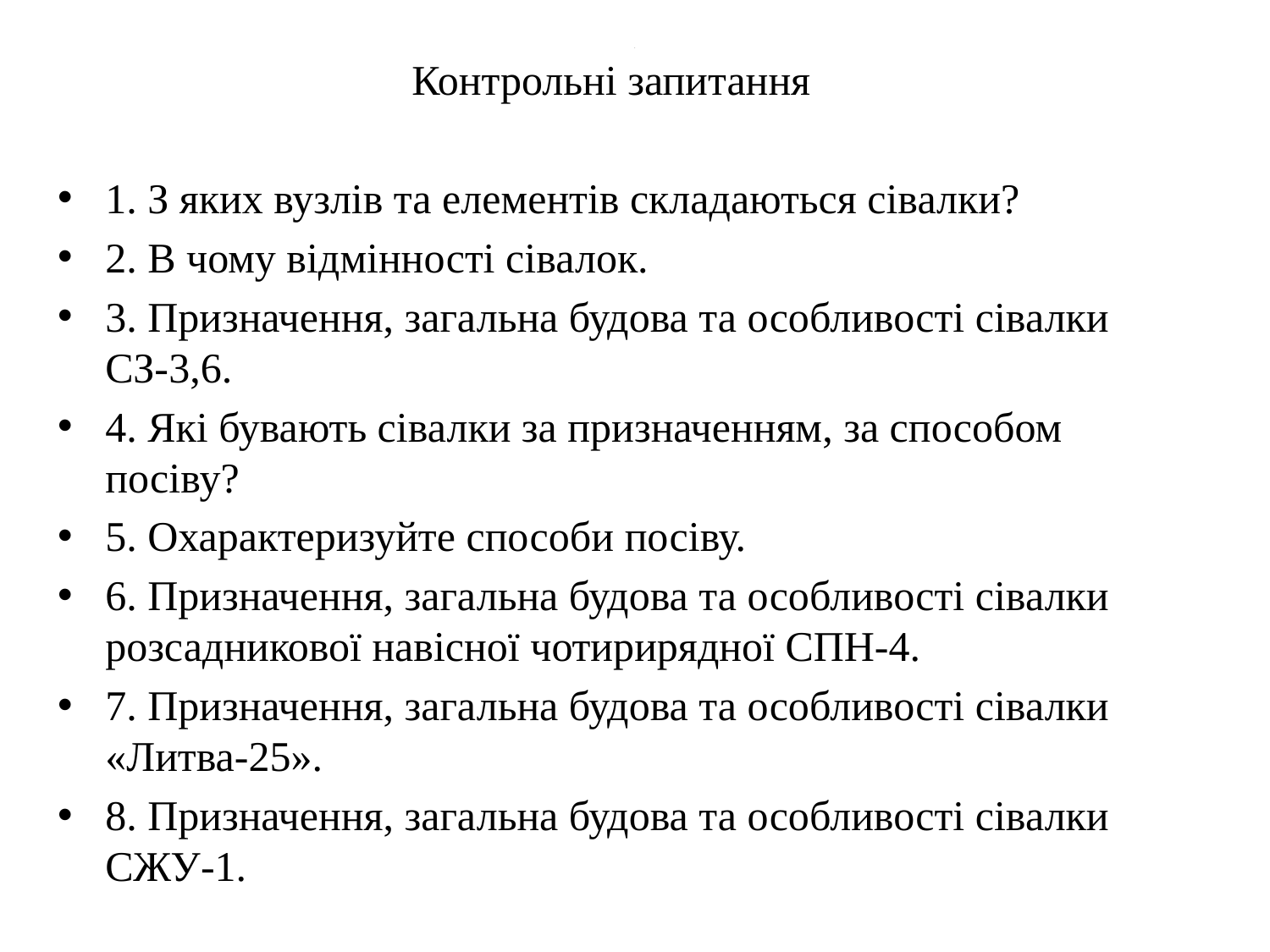

# .
Контрольні запитання

1. З яких вузлів та елементів складаються сівалки?
2. В чому відмінності сівалок.
3. Призначення, загальна будова та особливості сівалки СЗ-3,6.
4. Які бувають сівалки за призначенням, за способом посіву?
5. Охарактеризуйте способи посіву.
6. Призначення, загальна будова та особливості сівалки розсадникової навісної чотирирядної СПН-4.
7. Призначення, загальна будова та особливості сівалки «Литва-25».
8. Призначення, загальна будова та особливості сівалки СЖУ-1.